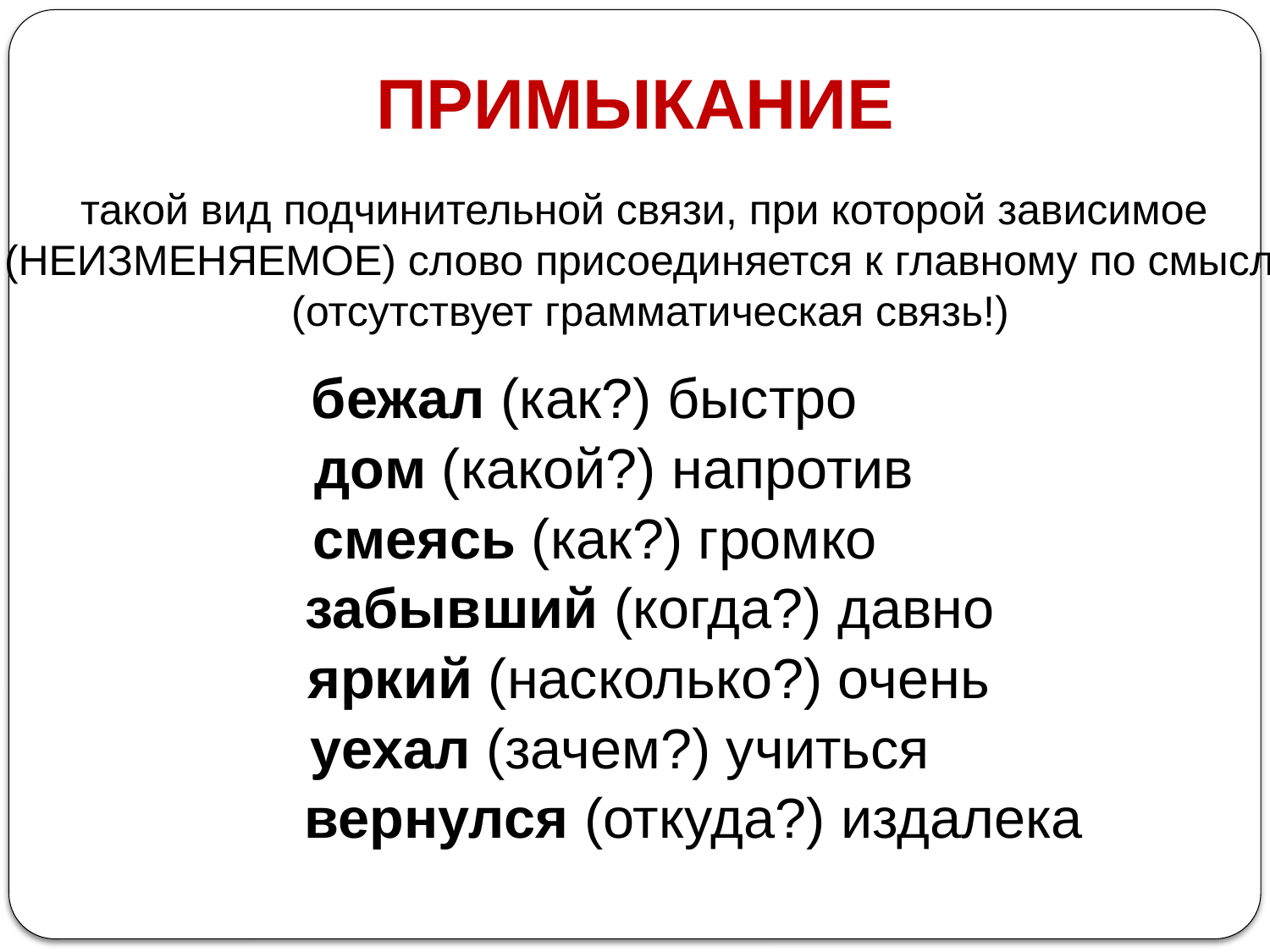

# ПРИМЫКАНИЕ
такой вид подчинительной связи, при которой зависимое
(НЕИЗМЕНЯЕМОЕ) слово присоединяется к главному по смыслу
(отсутствует грамматическая связь!)
бежал (как?) быстро
дом (какой?) напротив
смеясь (как?) громко
забывший (когда?) давно
яркий (насколько?) очень
уехал (зачем?) учиться
вернулся (откуда?) издалека